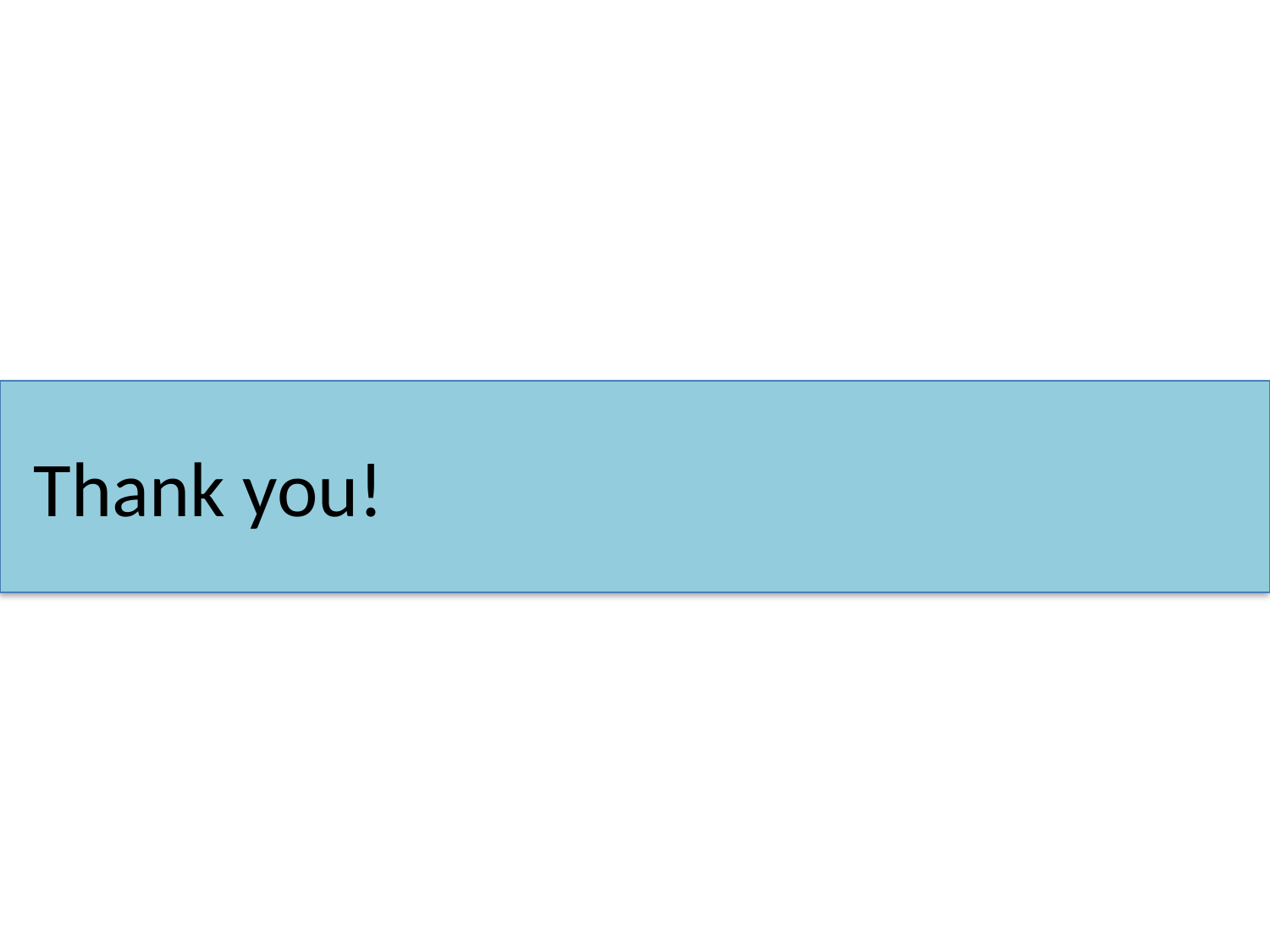

Thank you!
14-15 End of Year Assessment